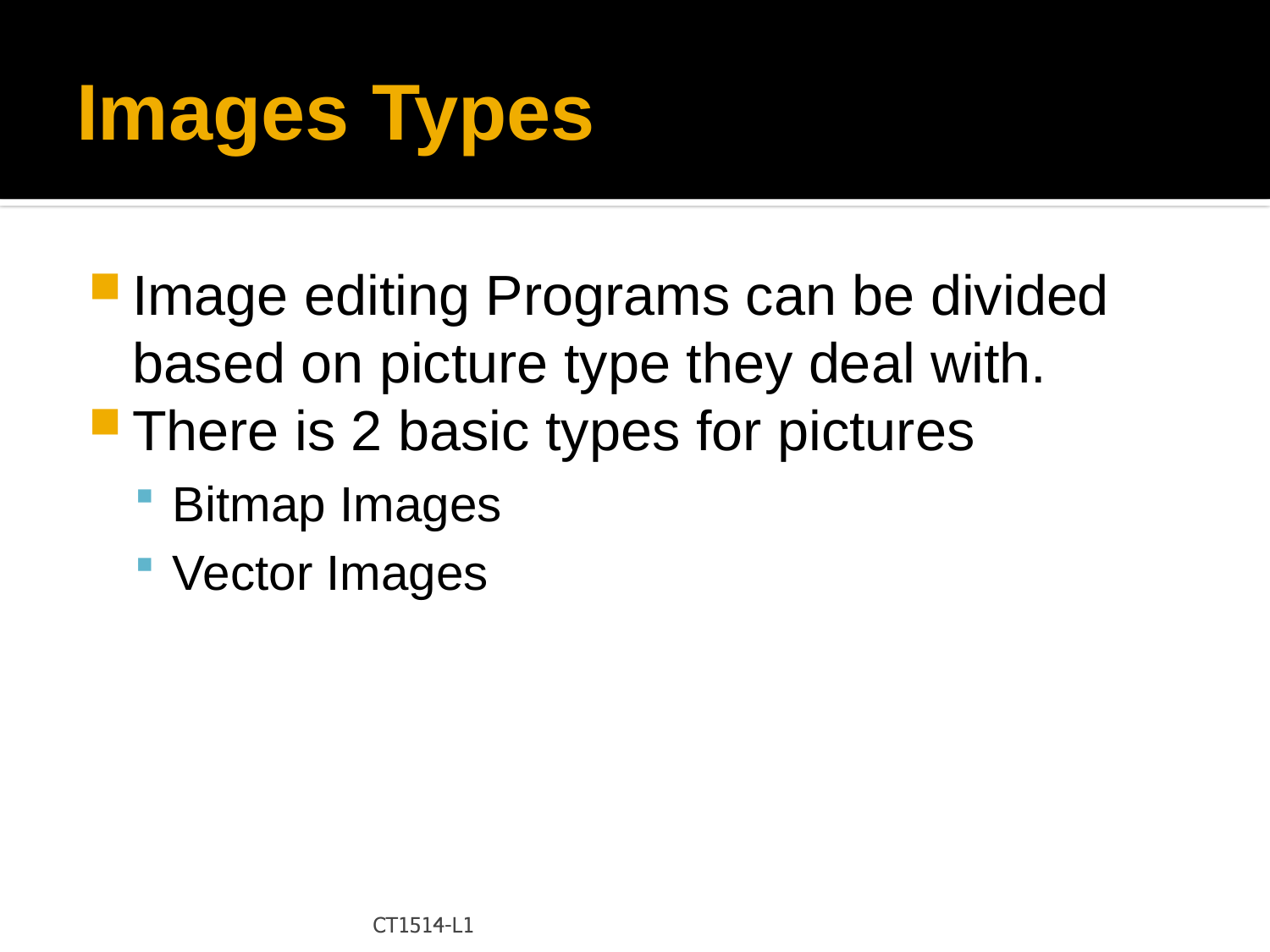

# Images Types
Image editing Programs can be divided based on picture type they deal with.
There is 2 basic types for pictures
Bitmap Images
Vector Images
CT1514-L1